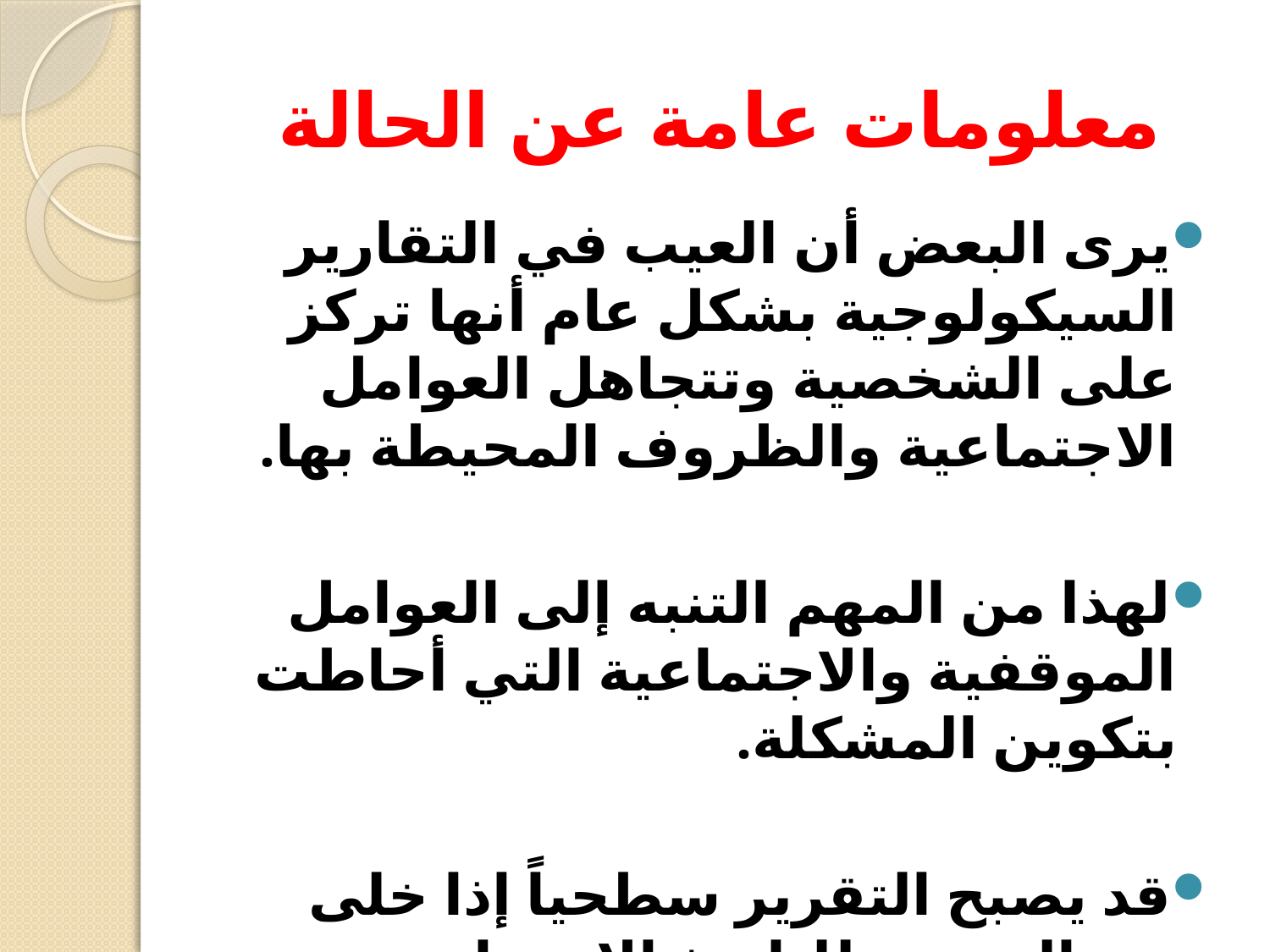

# معلومات عامة عن الحالة
يرى البعض أن العيب في التقارير السيكولوجية بشكل عام أنها تركز على الشخصية وتتجاهل العوامل الاجتماعية والظروف المحيطة بها.

لهذا من المهم التنبه إلى العوامل الموقفية والاجتماعية التي أحاطت بتكوين المشكلة.

قد يصبح التقرير سطحياً إذا خلى من التعرض للتاريخ الاجتماعي للمريض.